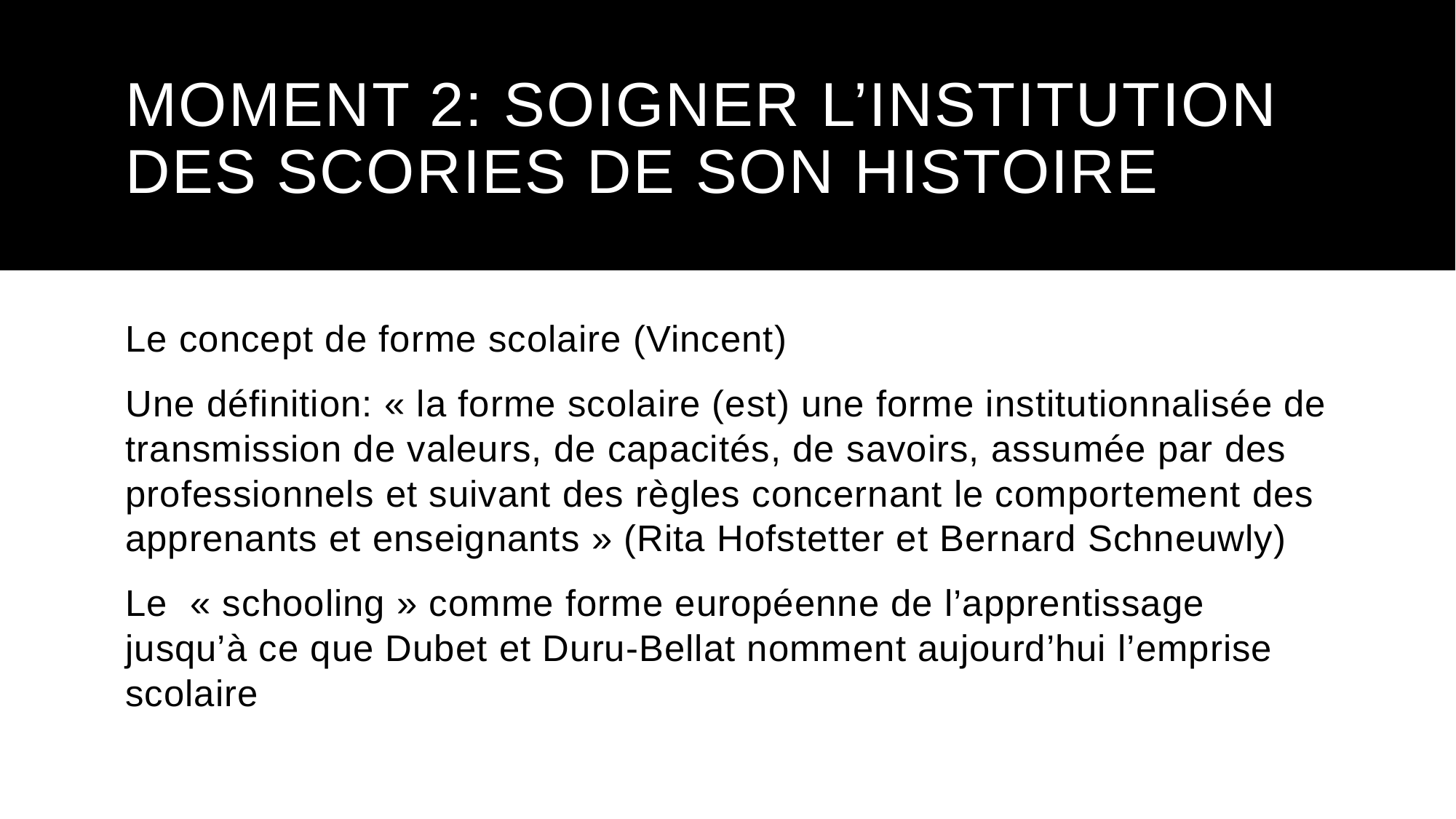

# Moment 2: soigner l’institution des scories de son histoire
Le concept de forme scolaire (Vincent)
Une définition: « la forme scolaire (est) une forme institutionnalisée de transmission de valeurs, de capacités, de savoirs, assumée par des professionnels et suivant des règles concernant le comportement des apprenants et enseignants » (Rita Hofstetter et Bernard Schneuwly)
Le  « schooling » comme forme européenne de l’apprentissage jusqu’à ce que Dubet et Duru-Bellat nomment aujourd’hui l’emprise scolaire